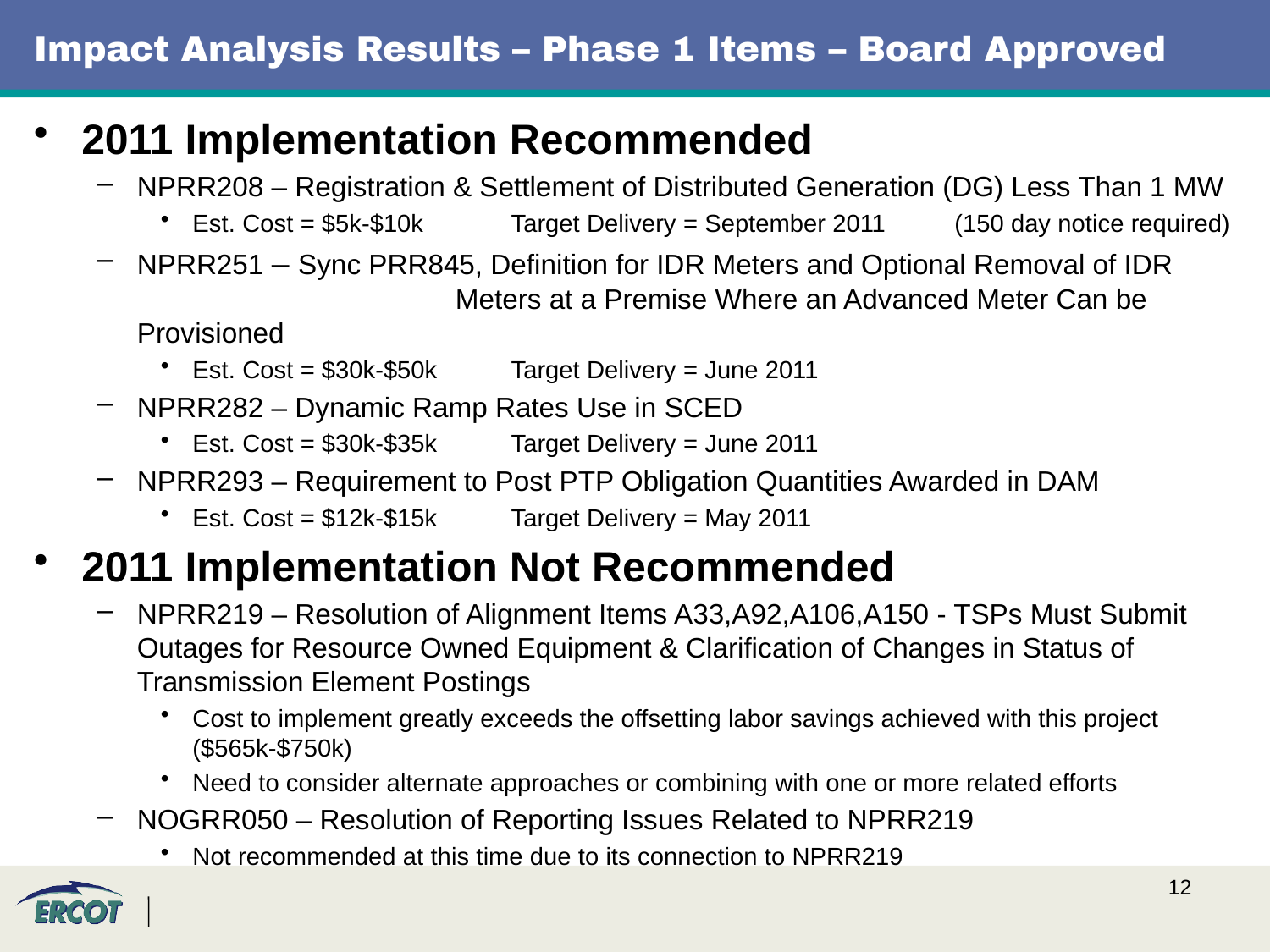

# Impact Analysis Results – Phase 1 Items – Board Approved
2011 Implementation Recommended
NPRR208 – Registration & Settlement of Distributed Generation (DG) Less Than 1 MW
Est. Cost = $5k-$10k	Target Delivery = September 2011	(150 day notice required)
NPRR251 – Sync PRR845, Definition for IDR Meters and Optional Removal of IDR 	Meters at a Premise Where an Advanced Meter Can be Provisioned
Est. Cost = $30k-$50k	Target Delivery = June 2011
NPRR282 – Dynamic Ramp Rates Use in SCED
Est. Cost = $30k-$35k	Target Delivery = June 2011
NPRR293 – Requirement to Post PTP Obligation Quantities Awarded in DAM
Est. Cost = $12k-$15k	Target Delivery = May 2011
2011 Implementation Not Recommended
NPRR219 – Resolution of Alignment Items A33,A92,A106,A150 - TSPs Must Submit Outages for Resource Owned Equipment & Clarification of Changes in Status of Transmission Element Postings
Cost to implement greatly exceeds the offsetting labor savings achieved with this project  ($565k-$750k)
Need to consider alternate approaches or combining with one or more related efforts
NOGRR050 – Resolution of Reporting Issues Related to NPRR219
Not recommended at this time due to its connection to NPRR219